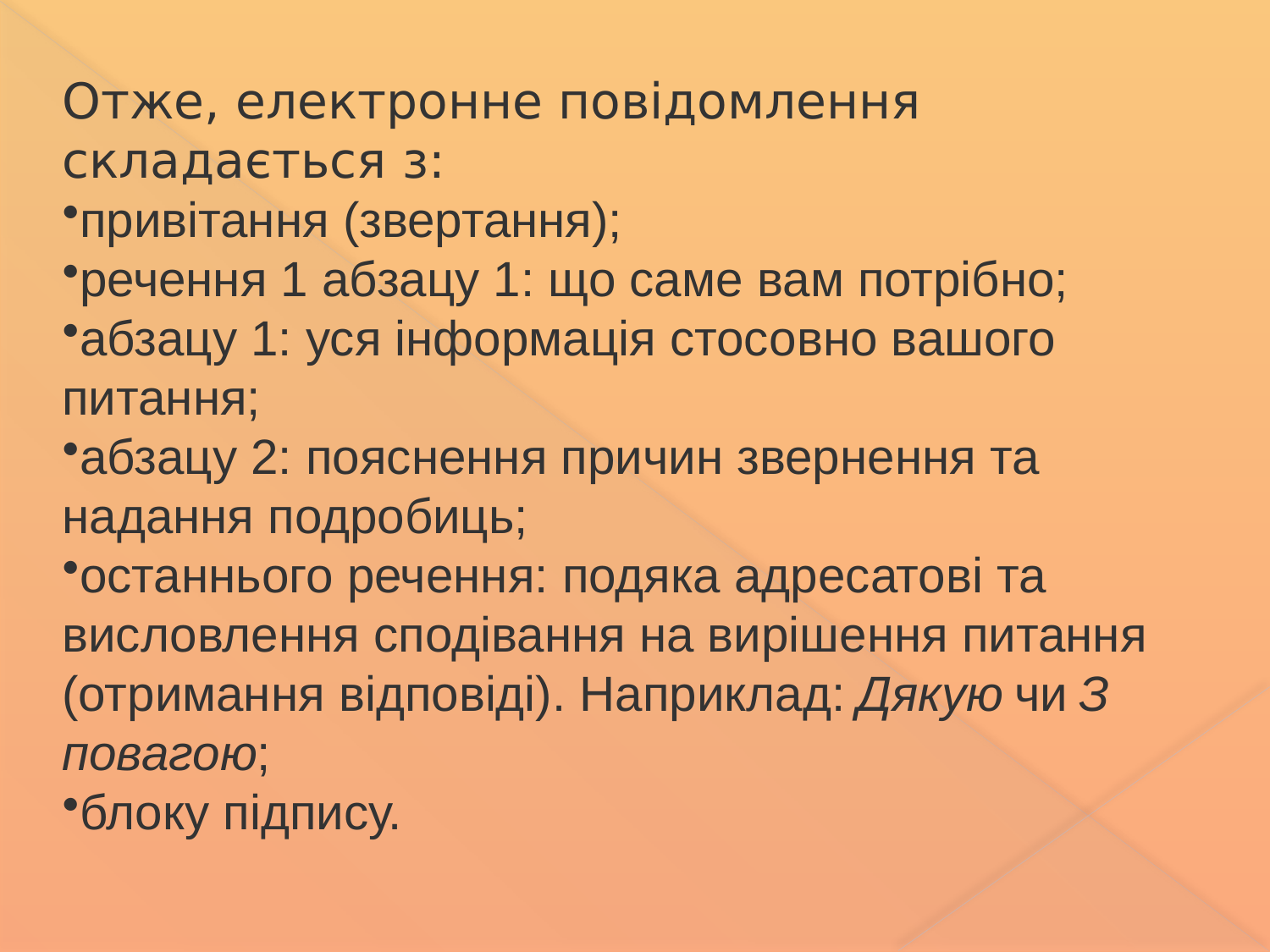

Отже, електронне повідомлення складається з:
привітання (звертання);
речення 1 абзацу 1: що саме вам потрібно;
абзацу 1: уся інформація стосовно вашого питання;
абзацу 2: пояснення причин звернення та надання подробиць;
останнього речення: подяка адресатові та висловлення сподівання на вирішення питання (отримання відповіді). Наприклад: Дякую чи З повагою;
блоку підпису.